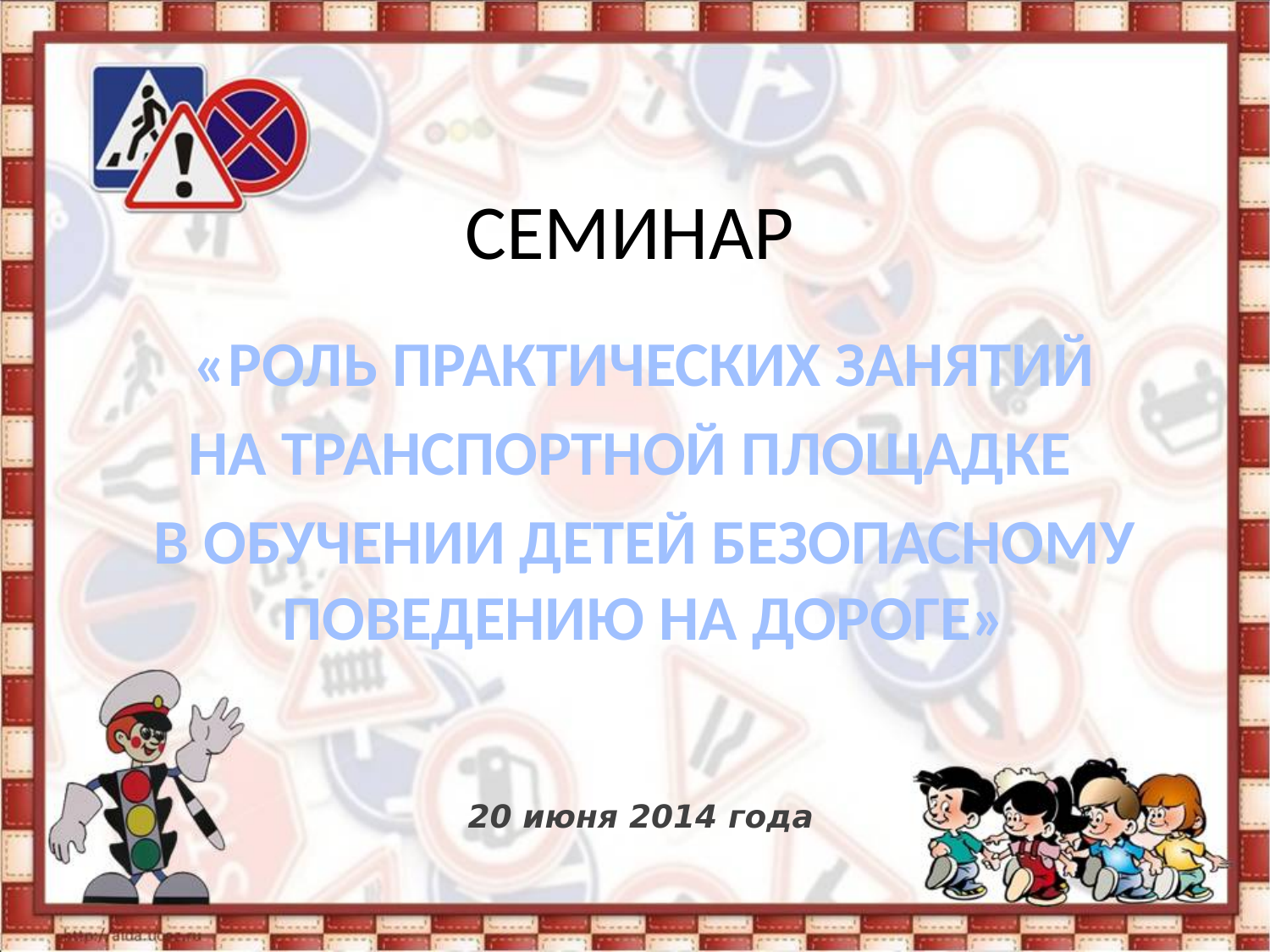

# СЕМИНАР
 «РОЛЬ ПРАКТИЧЕСКИХ ЗАНЯТИЙ
НА ТРАНСПОРТНОЙ ПЛОЩАДКЕ
В ОБУЧЕНИИ ДЕТЕЙ БЕЗОПАСНОМУ ПОВЕДЕНИЮ НА ДОРОГЕ»

  20 июня 2014 года